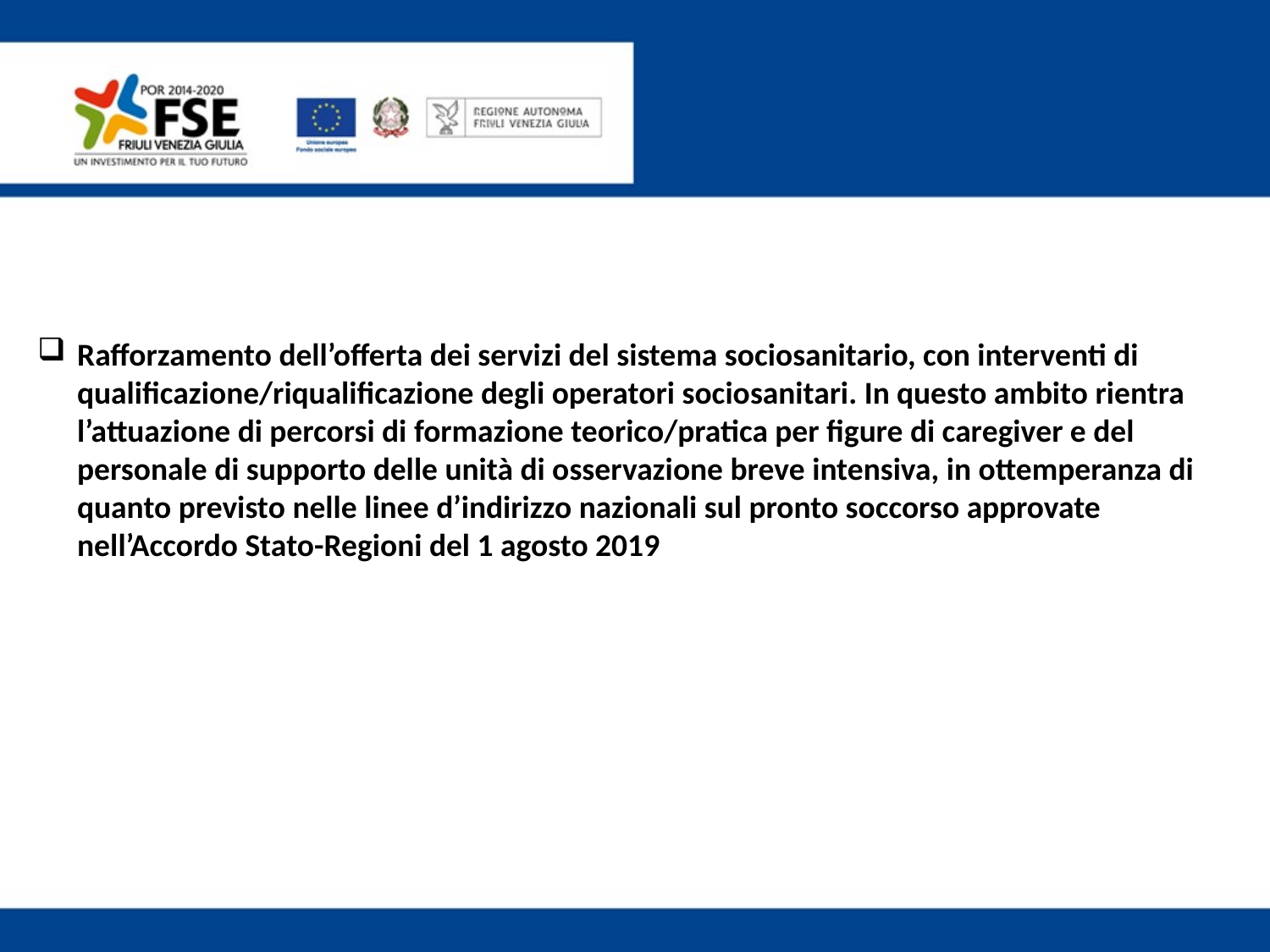

Rafforzamento dell’offerta dei servizi del sistema sociosanitario, con interventi di qualificazione/riqualificazione degli operatori sociosanitari. In questo ambito rientra l’attuazione di percorsi di formazione teorico/pratica per figure di caregiver e del personale di supporto delle unità di osservazione breve intensiva, in ottemperanza di quanto previsto nelle linee d’indirizzo nazionali sul pronto soccorso approvate nell’Accordo Stato-Regioni del 1 agosto 2019